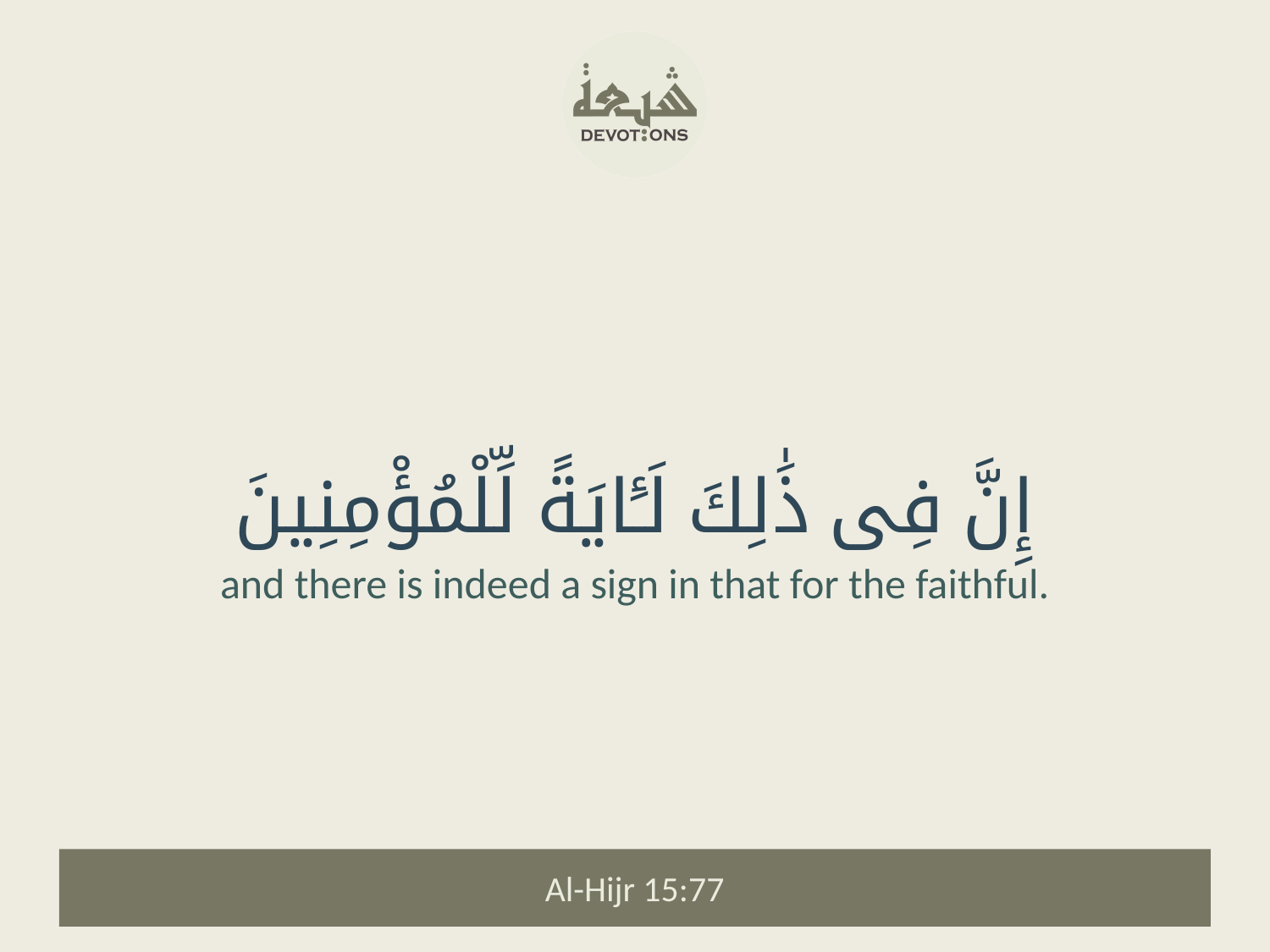

إِنَّ فِى ذَٰلِكَ لَـَٔايَةً لِّلْمُؤْمِنِينَ
and there is indeed a sign in that for the faithful.
Al-Hijr 15:77